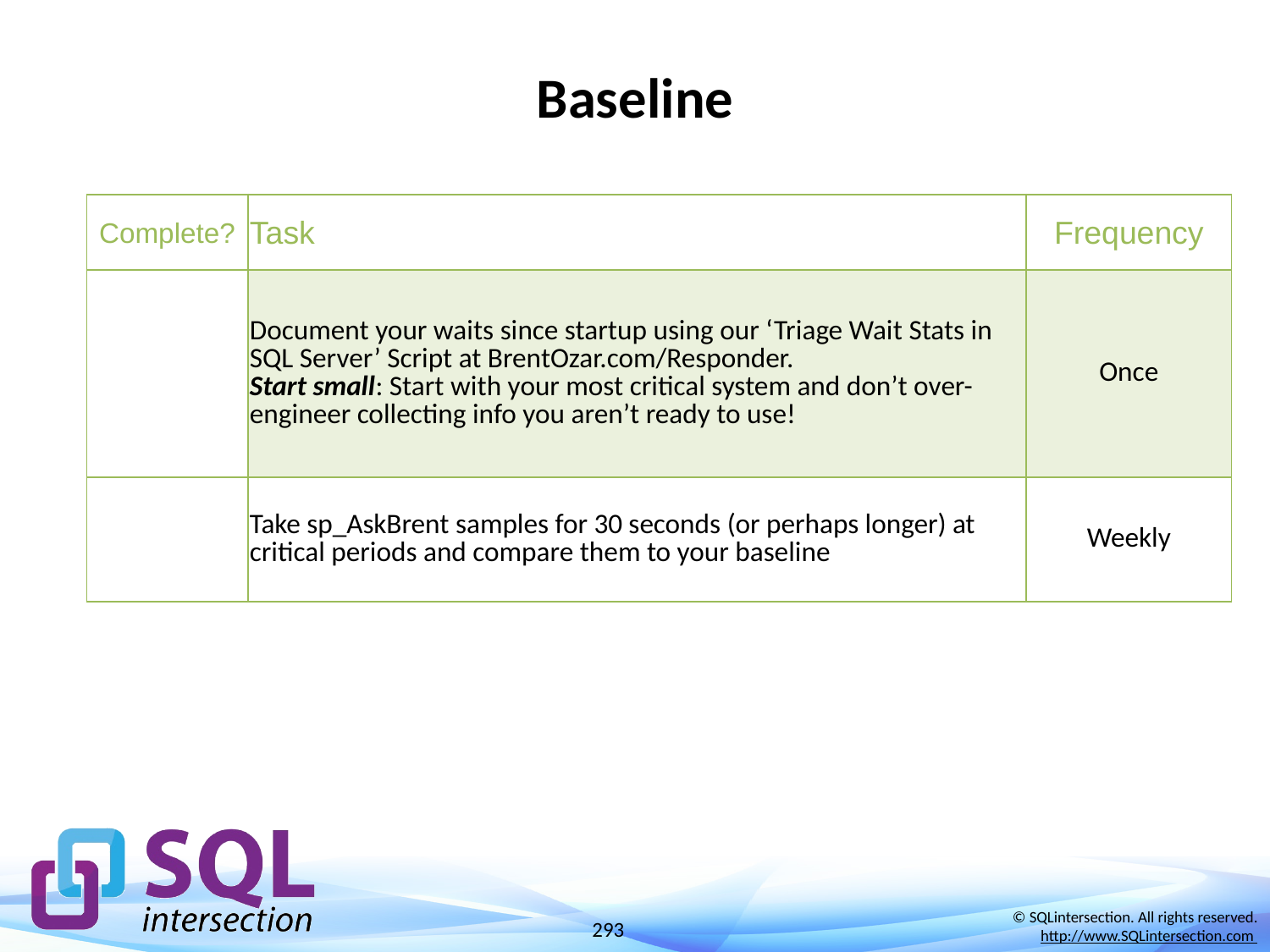

# Baseline
| Complete? | Task | Frequency |
| --- | --- | --- |
|  | Document your waits since startup using our ‘Triage Wait Stats in SQL Server’ Script at BrentOzar.com/Responder. Start small: Start with your most critical system and don’t over-engineer collecting info you aren’t ready to use! | Once |
|  | Take sp\_AskBrent samples for 30 seconds (or perhaps longer) at critical periods and compare them to your baseline | Weekly |